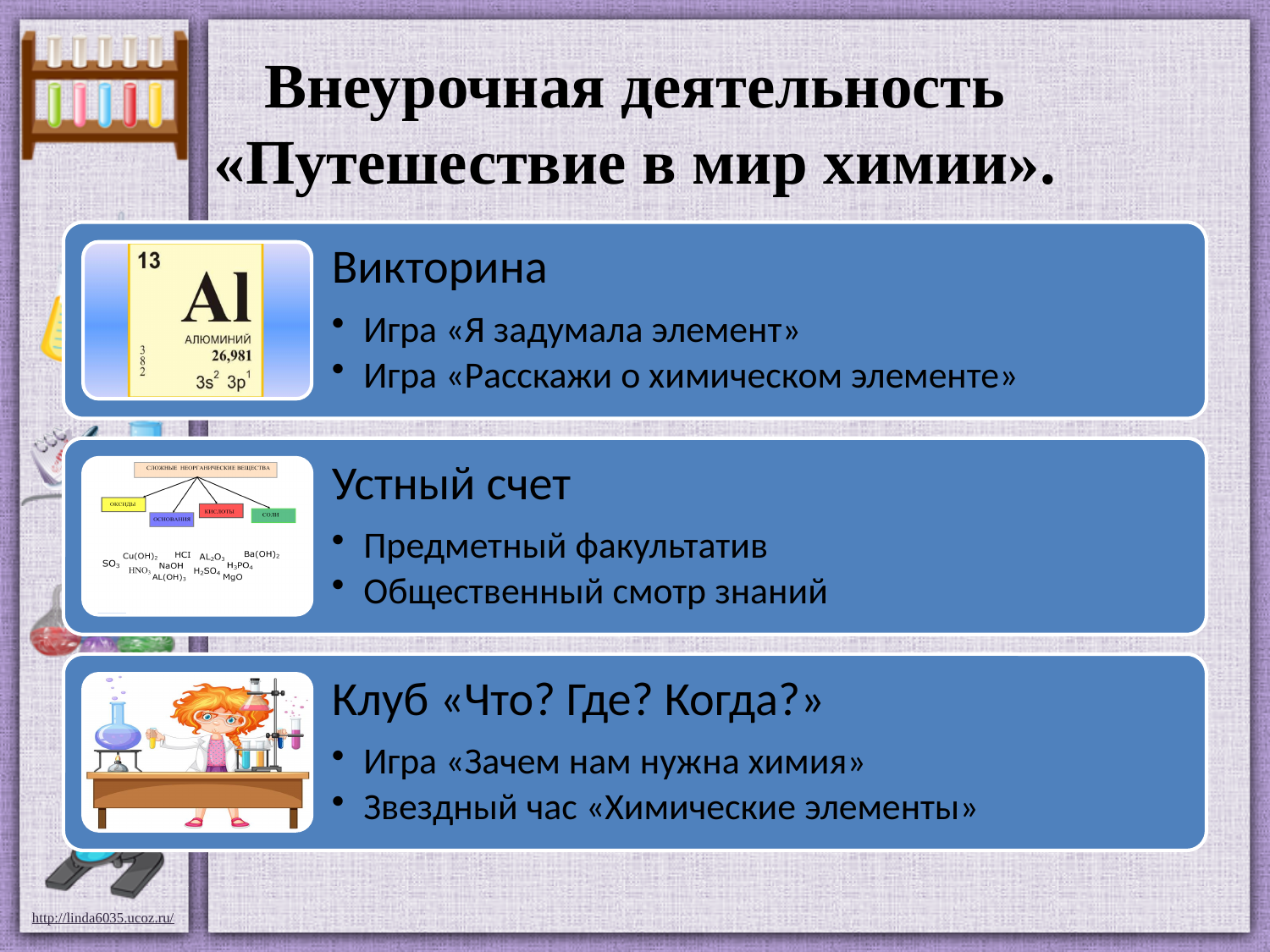

# Внеурочная деятельность «Путешествие в мир химии».
Викторина
Игра «Я задумала элемент»
Игра «Расскажи о химическом элементе»
Устный счет
Предметный факультатив
Общественный смотр знаний
Клуб «Что? Где? Когда?»
Игра «Зачем нам нужна химия»
Звездный час «Химические элементы»